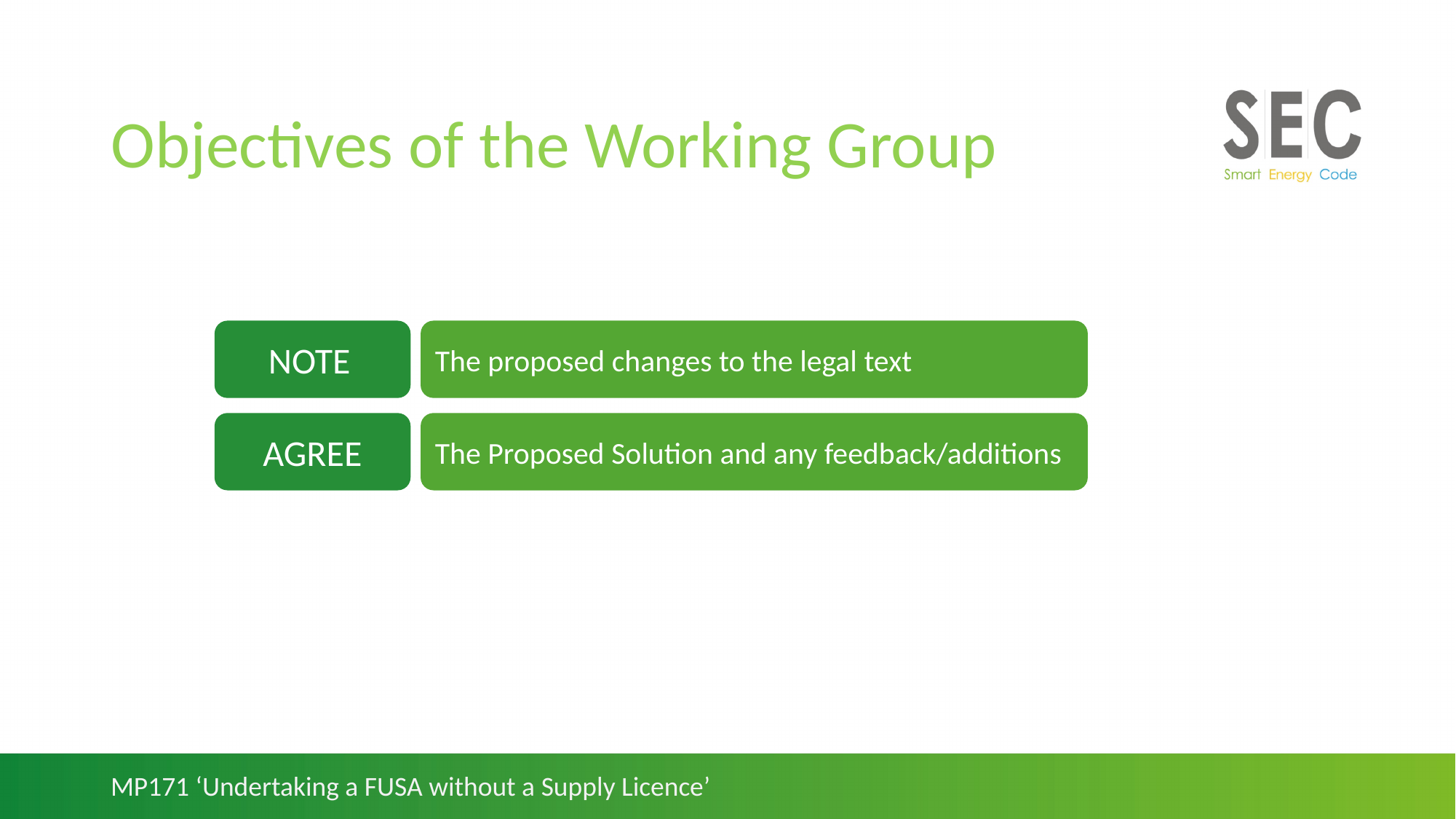

# Objectives of the Working Group
NOTE
The proposed changes to the legal text
AGREE
The Proposed Solution and any feedback/additions
MP171 ‘Undertaking a FUSA without a Supply Licence’